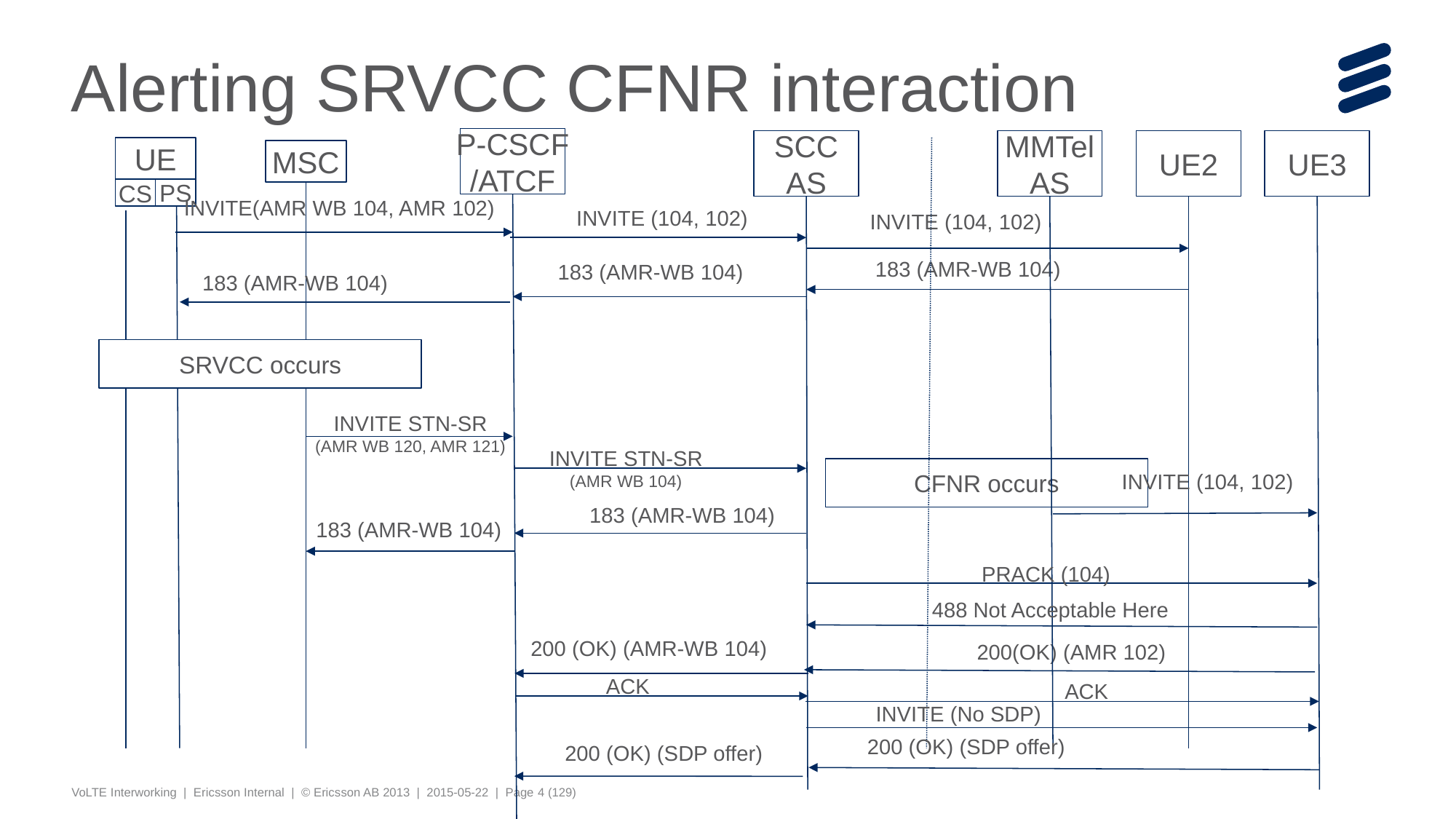

# Alerting SRVCC CFNR interaction
P-CSCF
/ATCF
SCC
AS
MMTel
AS
UE2
UE3
UE
MSC
PS
CS

INVITE(AMR WB 104, AMR 102)
INVITE (104, 102)
INVITE (104, 102)
183 (AMR-WB 104)
183 (AMR-WB 104)
183 (AMR-WB 104)
SRVCC occurs
INVITE STN-SR
(AMR WB 120, AMR 121)
INVITE STN-SR
(AMR WB 104)
CFNR occurs
INVITE (104, 102)
183 (AMR-WB 104)
183 (AMR-WB 104)
PRACK (104)
488 Not Acceptable Here
200 (OK) (AMR-WB 104)
200(OK) (AMR 102)
ACK
ACK
INVITE (No SDP)
200 (OK) (SDP offer)
200 (OK) (SDP offer)